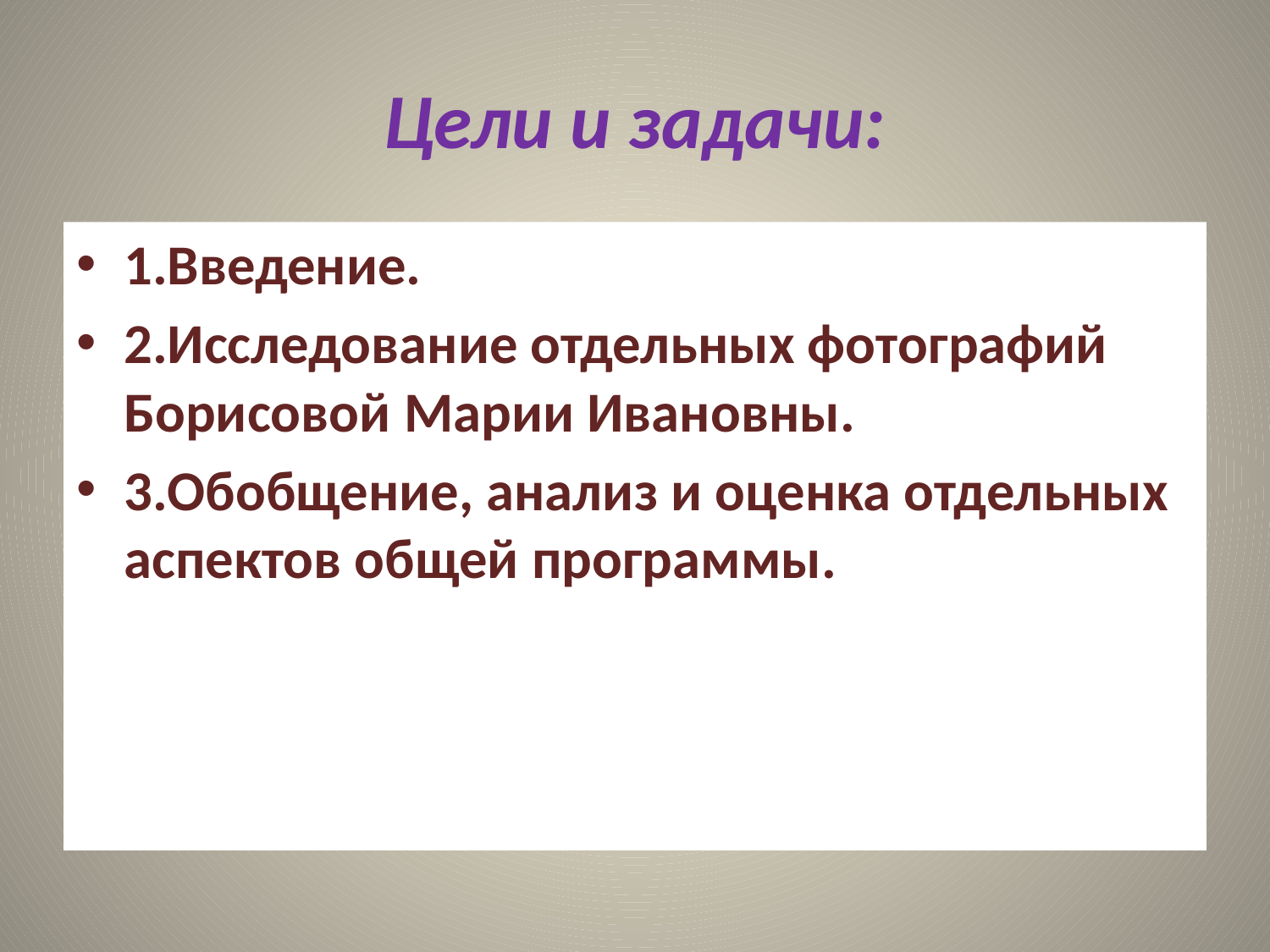

# Цели и задачи:
1.Введение.
2.Исследование отдельных фотографий Борисовой Марии Ивановны.
3.Обобщение, анализ и оценка отдельных аспектов общей программы.